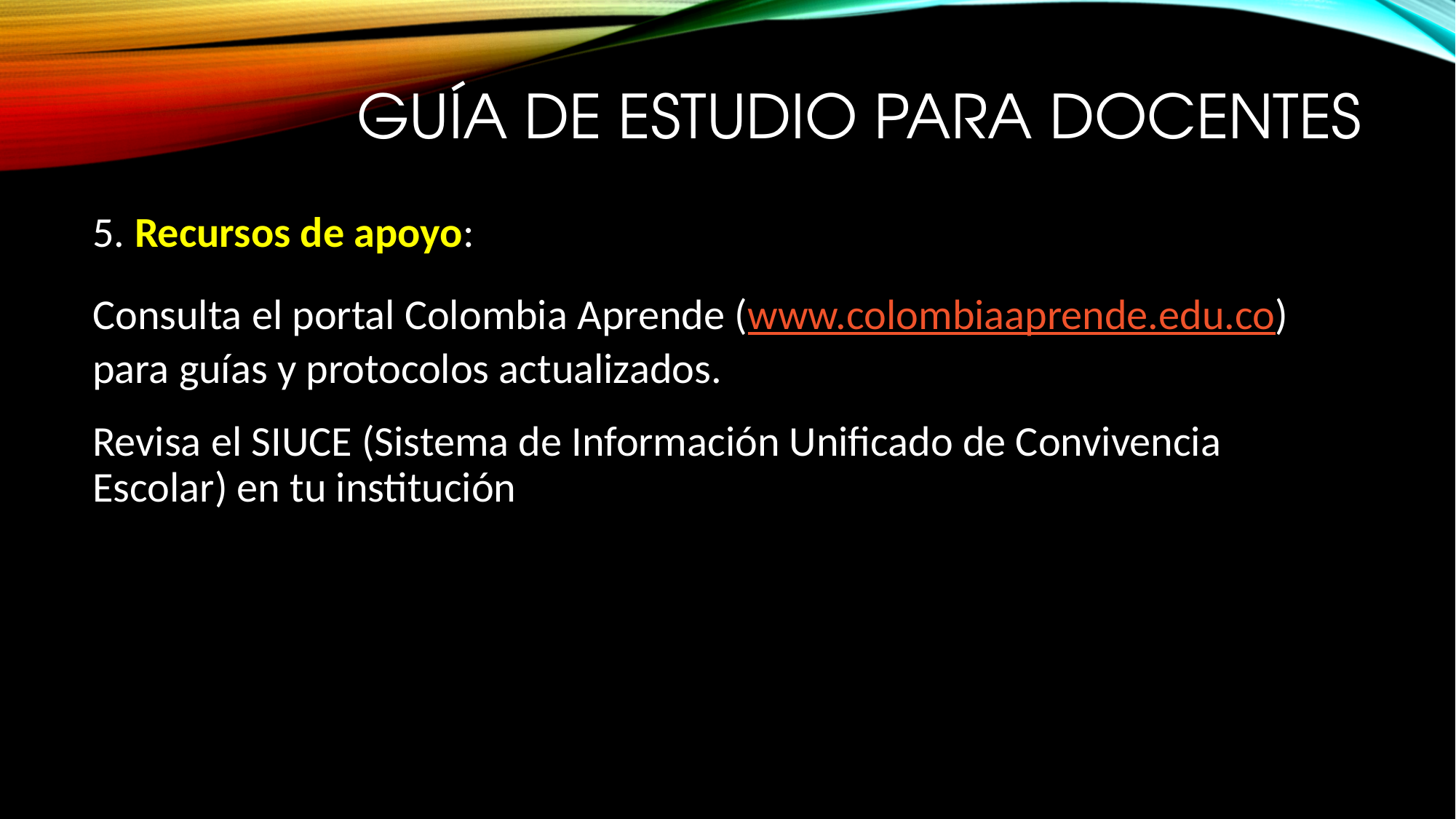

# Guía de Estudio para Docentes
5. Recursos de apoyo:
Consulta el portal Colombia Aprende (www.colombiaaprende.edu.co) para guías y protocolos actualizados.
Revisa el SIUCE (Sistema de Información Unificado de Convivencia Escolar) en tu institución